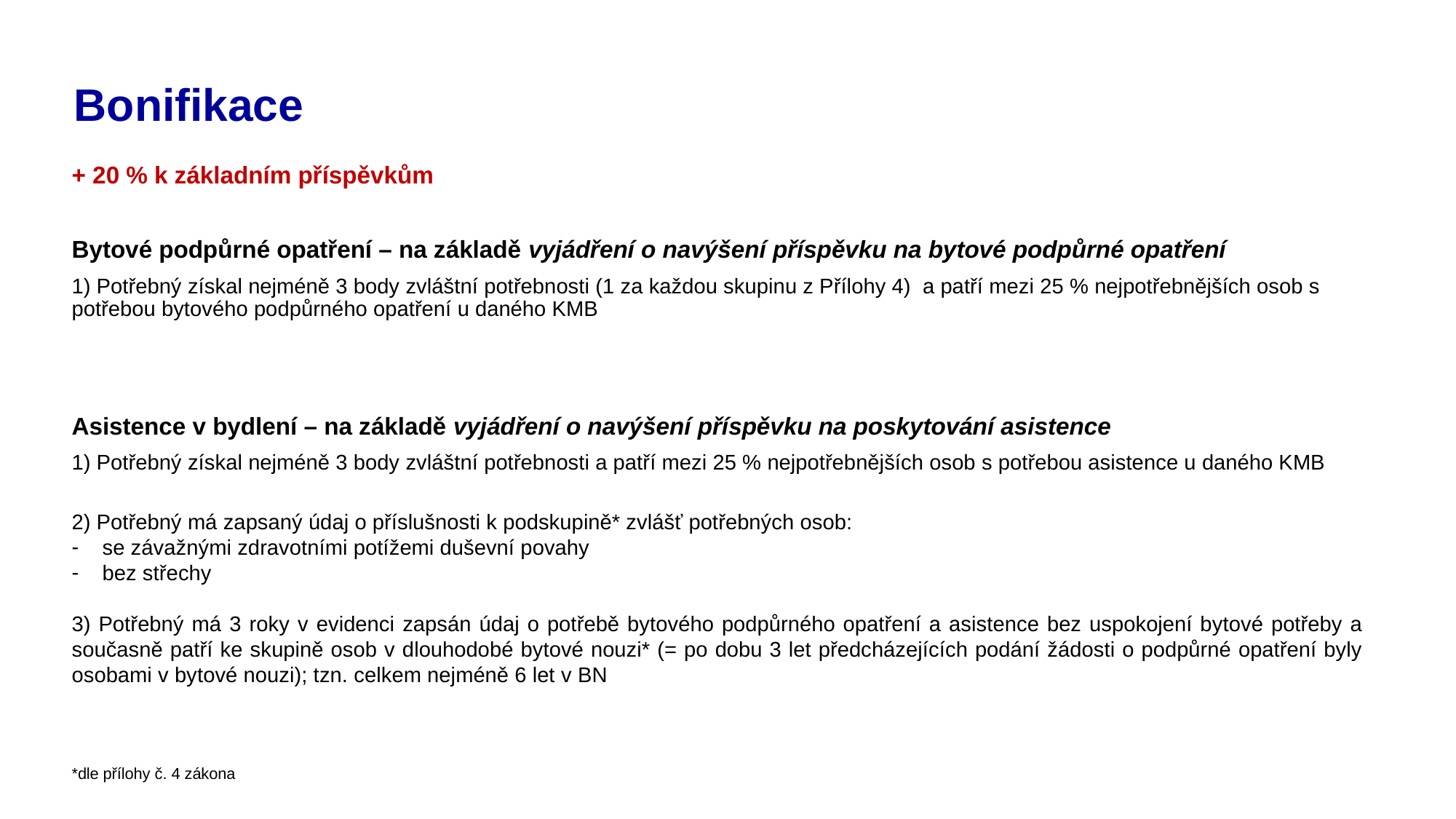

# Bonifikace
+ 20 % k základním příspěvkům

Bytové podpůrné opatření – na základě vyjádření o navýšení příspěvku na bytové podpůrné opatření
1) Potřebný získal nejméně 3 body zvláštní potřebnosti (1 za každou skupinu z Přílohy 4)  a patří mezi 25 % nejpotřebnějších osob s potřebou bytového podpůrného opatření u daného KMB

Asistence v bydlení – na základě vyjádření o navýšení příspěvku na poskytování asistence
1) Potřebný získal nejméně 3 body zvláštní potřebnosti a patří mezi 25 % nejpotřebnějších osob s potřebou asistence u daného KMB

2) Potřebný má zapsaný údaj o příslušnosti k podskupině* zvlášť potřebných osob:
se závažnými zdravotními potížemi duševní povahy
bez střechy

3) Potřebný má 3 roky v evidenci zapsán údaj o potřebě bytového podpůrného opatření a asistence bez uspokojení bytové potřeby a současně patří ke skupině osob v dlouhodobé bytové nouzi* (= po dobu 3 let předcházejících podání žádosti o podpůrné opatření byly osobami v bytové nouzi); tzn. celkem nejméně 6 let v BN

*dle přílohy č. 4 zákona